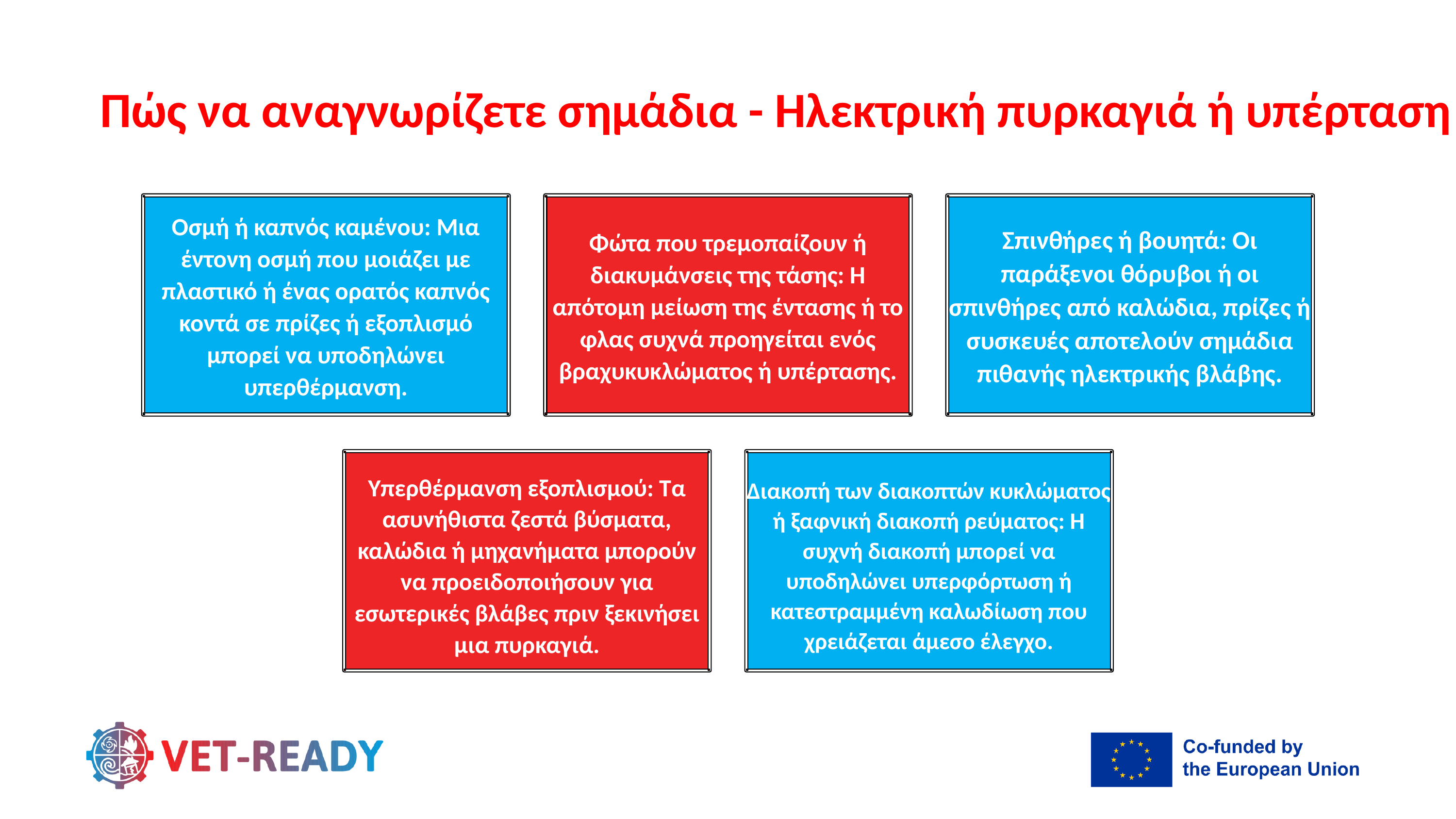

Πώς να αναγνωρίζετε σημάδια - Ηλεκτρική πυρκαγιά ή υπέρταση

Οσμή ή καπνός καμένου: Μια έντονη οσμή που μοιάζει με πλαστικό ή ένας ορατός καπνός κοντά σε πρίζες ή εξοπλισμό μπορεί να υποδηλώνει υπερθέρμανση.

Φώτα που τρεμοπαίζουν ή διακυμάνσεις της τάσης: Η απότομη μείωση της έντασης ή το φλας συχνά προηγείται ενός βραχυκυκλώματος ή υπέρτασης.

Σπινθήρες ή βουητά: Οι παράξενοι θόρυβοι ή οι σπινθήρες από καλώδια, πρίζες ή συσκευές αποτελούν σημάδια πιθανής ηλεκτρικής βλάβης.

Υπερθέρμανση εξοπλισμού: Τα ασυνήθιστα ζεστά βύσματα, καλώδια ή μηχανήματα μπορούν να προειδοποιήσουν για εσωτερικές βλάβες πριν ξεκινήσει μια πυρκαγιά.

Διακοπή των διακοπτών κυκλώματος ή ξαφνική διακοπή ρεύματος: Η συχνή διακοπή μπορεί να υποδηλώνει υπερφόρτωση ή κατεστραμμένη καλωδίωση που χρειάζεται άμεσο έλεγχο.